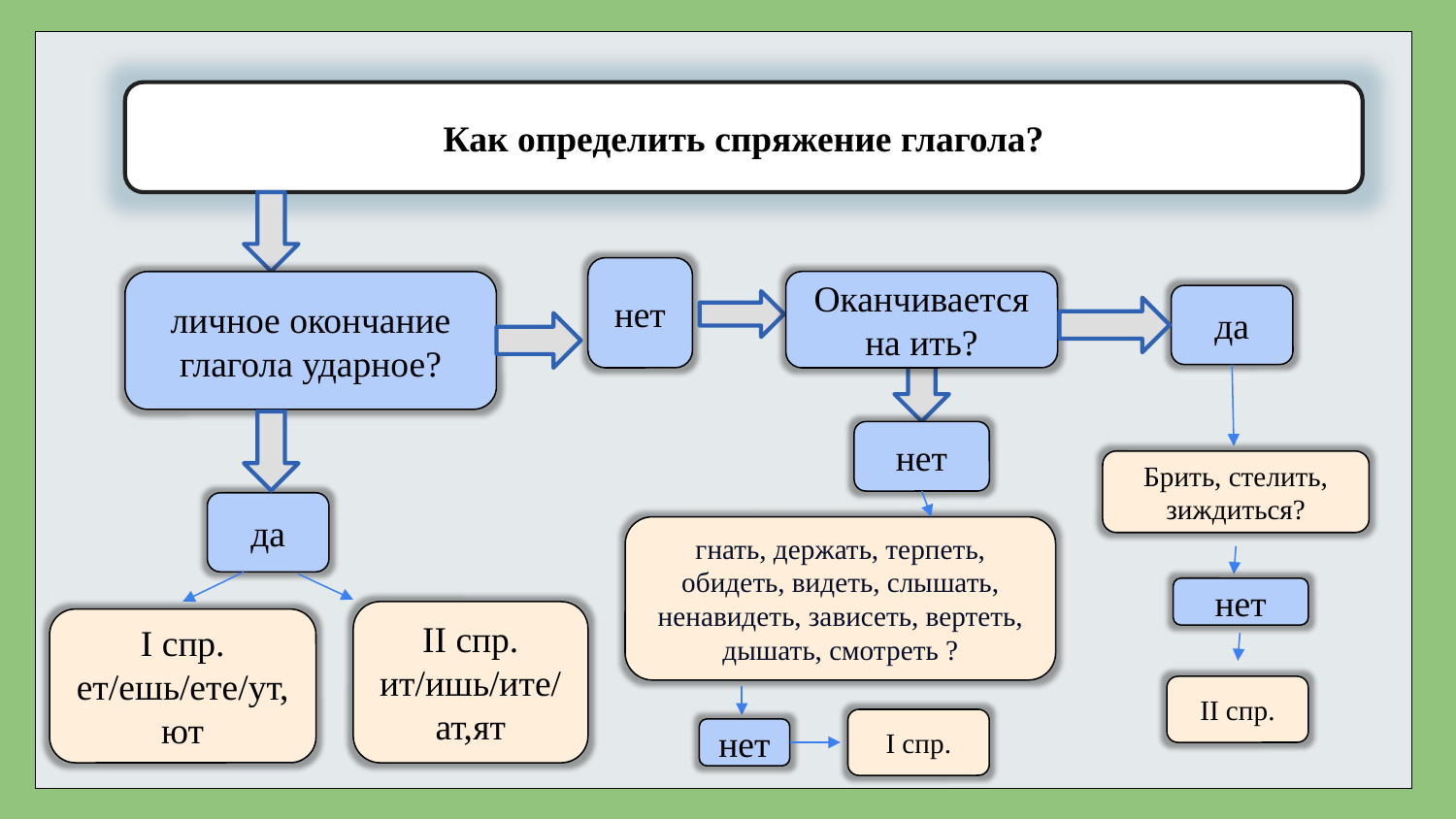

Как определить спряжение глагола?

нет

личное окончание глагола ударное?
Оканчивается на ить?

да

нет
Брить, стелить, зиждиться?
да
гнать, держать, терпеть, обидеть, видеть, слышать, ненавидеть, зависеть, вертеть, дышать, смотреть ?
нет
II спр.
ит/ишь/ите/ат,ят
I спр.
ет/ешь/ете/ут,ют
II спр.
I спр.
нет